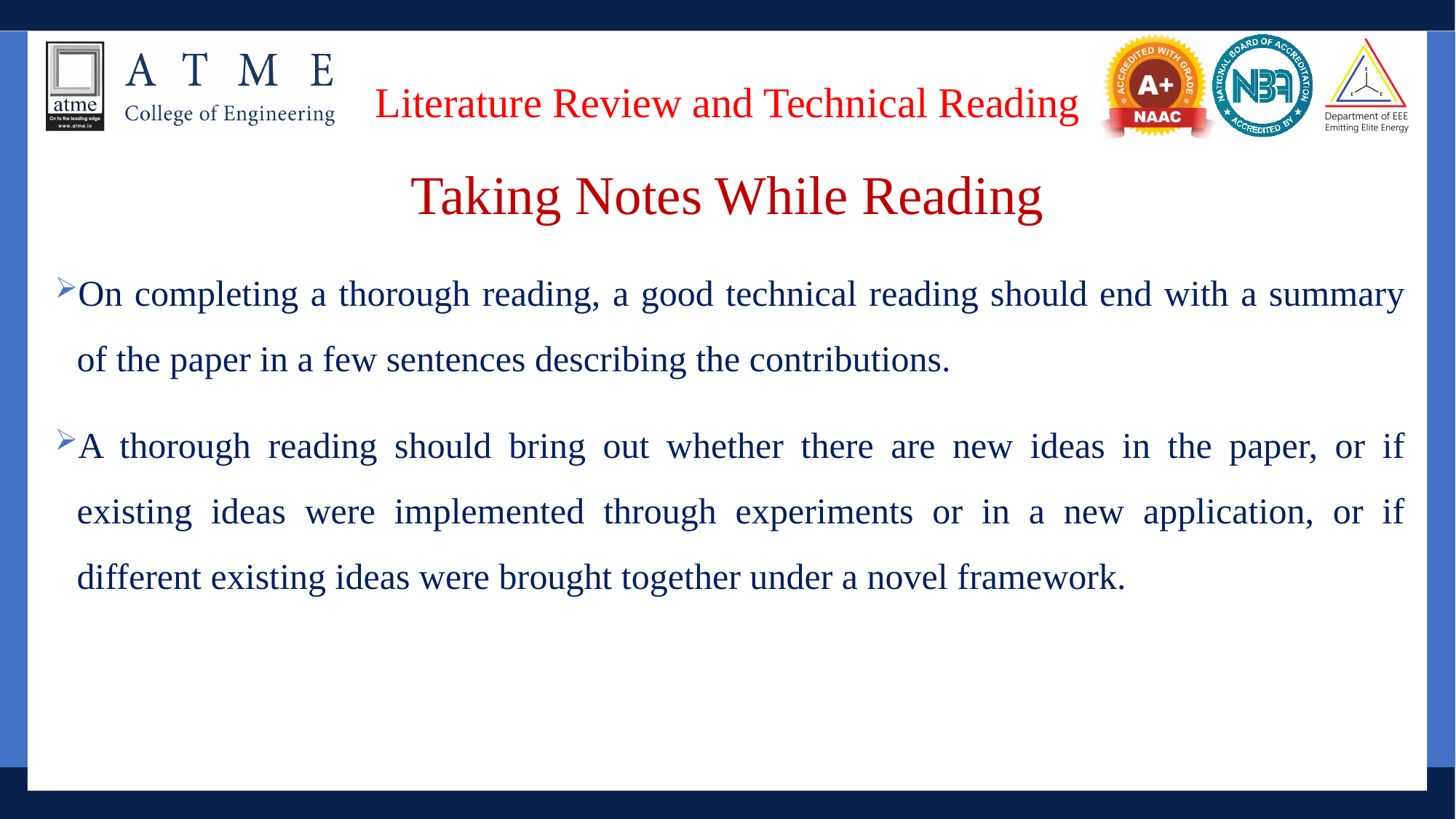

# Literature Review and Technical Reading
Taking Notes While Reading
On completing a thorough reading, a good technical reading should end with a summary of the paper in a few sentences describing the contributions.
A thorough reading should bring out whether there are new ideas in the paper, or if existing ideas were implemented through experiments or in a new application, or if different existing ideas were brought together under a novel framework.